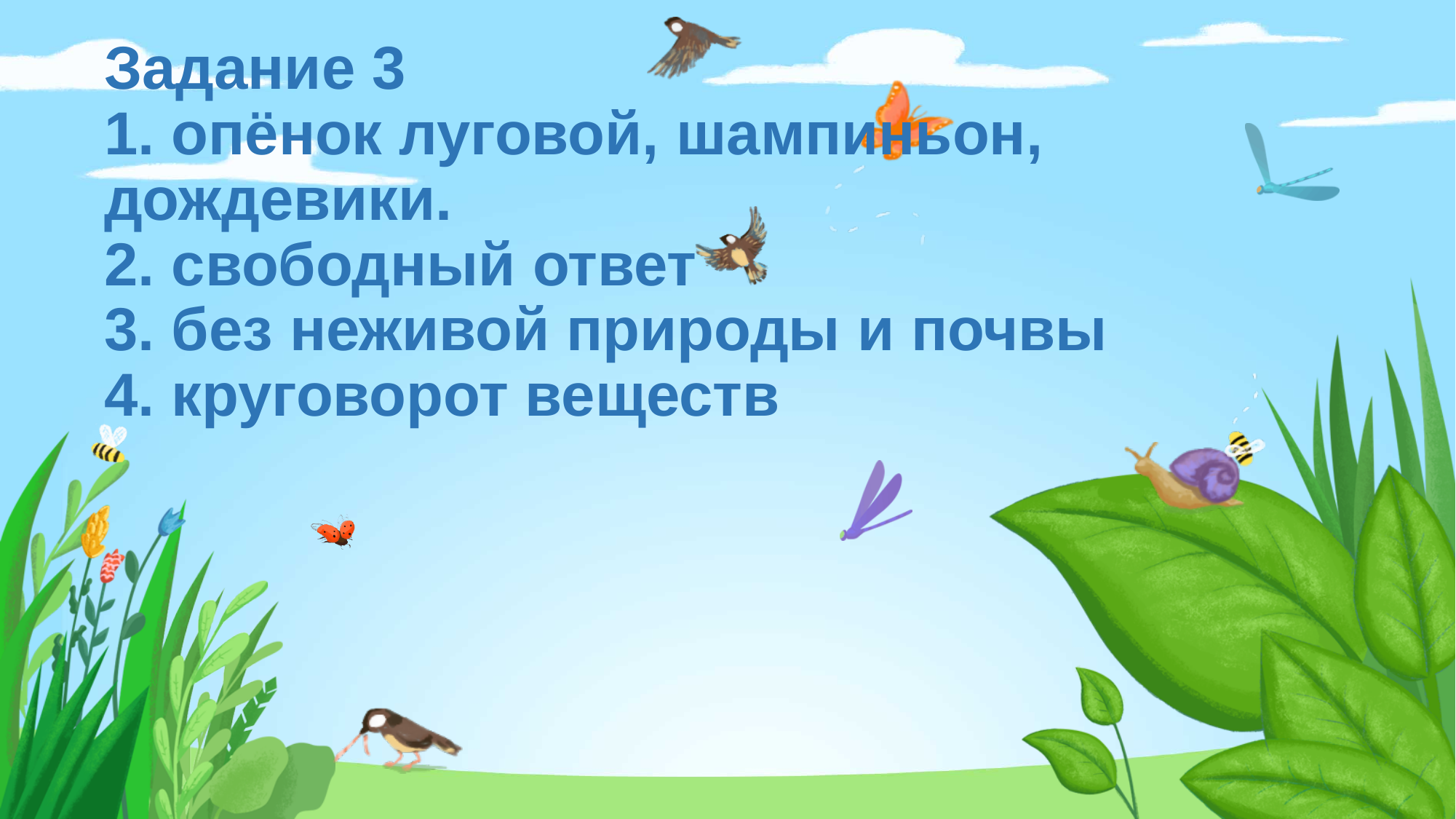

# Задание 3 1. опёнок луговой, шампиньон, дождевики. 2. свободный ответ 3. без неживой природы и почвы 4. круговорот веществ